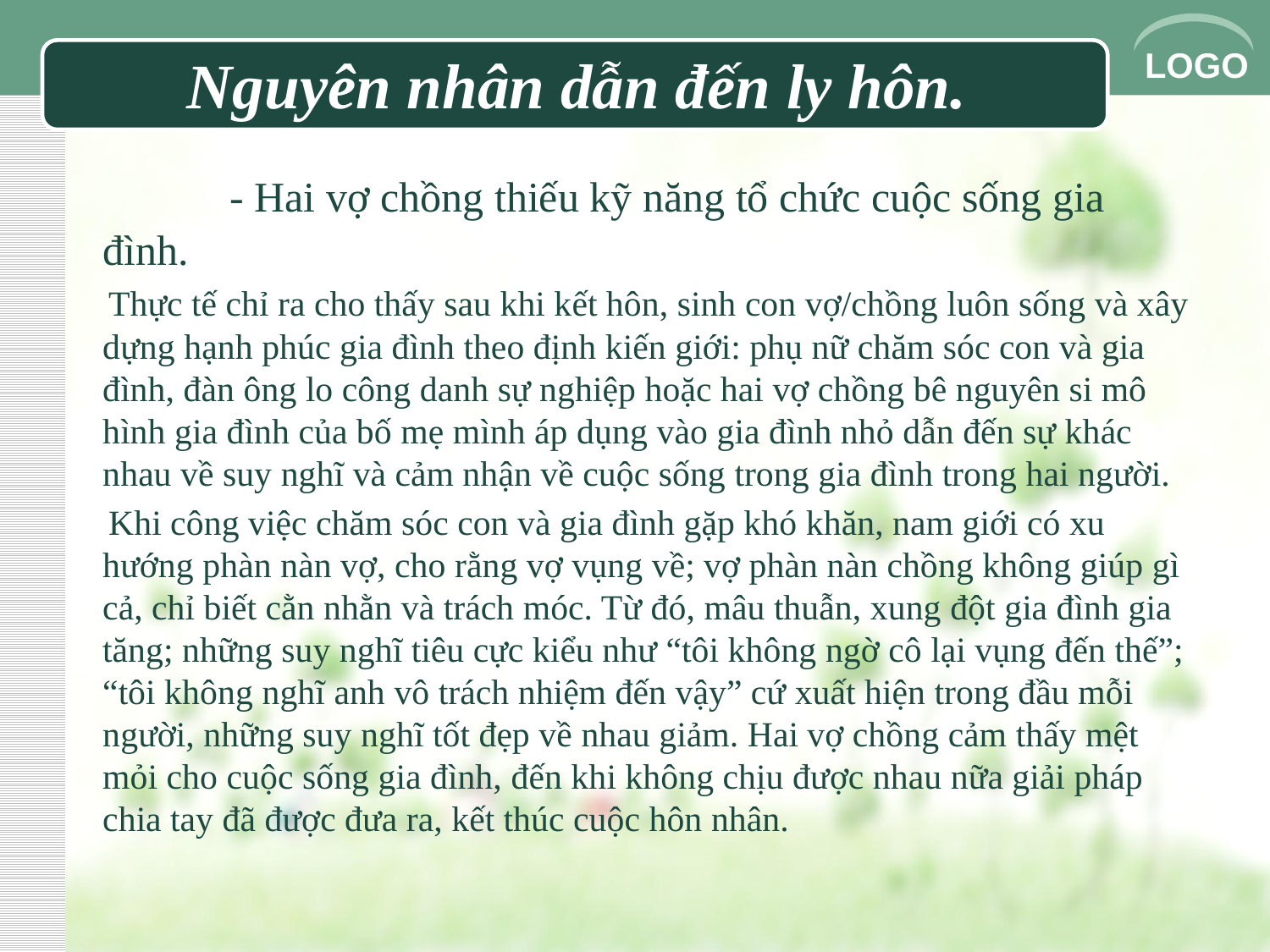

# Nguyên nhân dẫn đến ly hôn.
		- Hai vợ chồng thiếu kỹ năng tổ chức cuộc sống gia đình.
      Thực tế chỉ ra cho thấy sau khi kết hôn, sinh con vợ/chồng luôn sống và xây dựng hạnh phúc gia đình theo định kiến giới: phụ nữ chăm sóc con và gia đình, đàn ông lo công danh sự nghiệp hoặc hai vợ chồng bê nguyên si mô hình gia đình của bố mẹ mình áp dụng vào gia đình nhỏ dẫn đến sự khác nhau về suy nghĩ và cảm nhận về cuộc sống trong gia đình trong hai người.
      Khi công việc chăm sóc con và gia đình gặp khó khăn, nam giới có xu hướng phàn nàn vợ, cho rằng vợ vụng về; vợ phàn nàn chồng không giúp gì cả, chỉ biết cằn nhằn và trách móc. Từ đó, mâu thuẫn, xung đột gia đình gia tăng; những suy nghĩ tiêu cực kiểu như “tôi không ngờ cô lại vụng đến thế”; “tôi không nghĩ anh vô trách nhiệm đến vậy” cứ xuất hiện trong đầu mỗi người, những suy nghĩ tốt đẹp về nhau giảm. Hai vợ chồng cảm thấy mệt mỏi cho cuộc sống gia đình, đến khi không chịu được nhau nữa giải pháp chia tay đã được đưa ra, kết thúc cuộc hôn nhân.